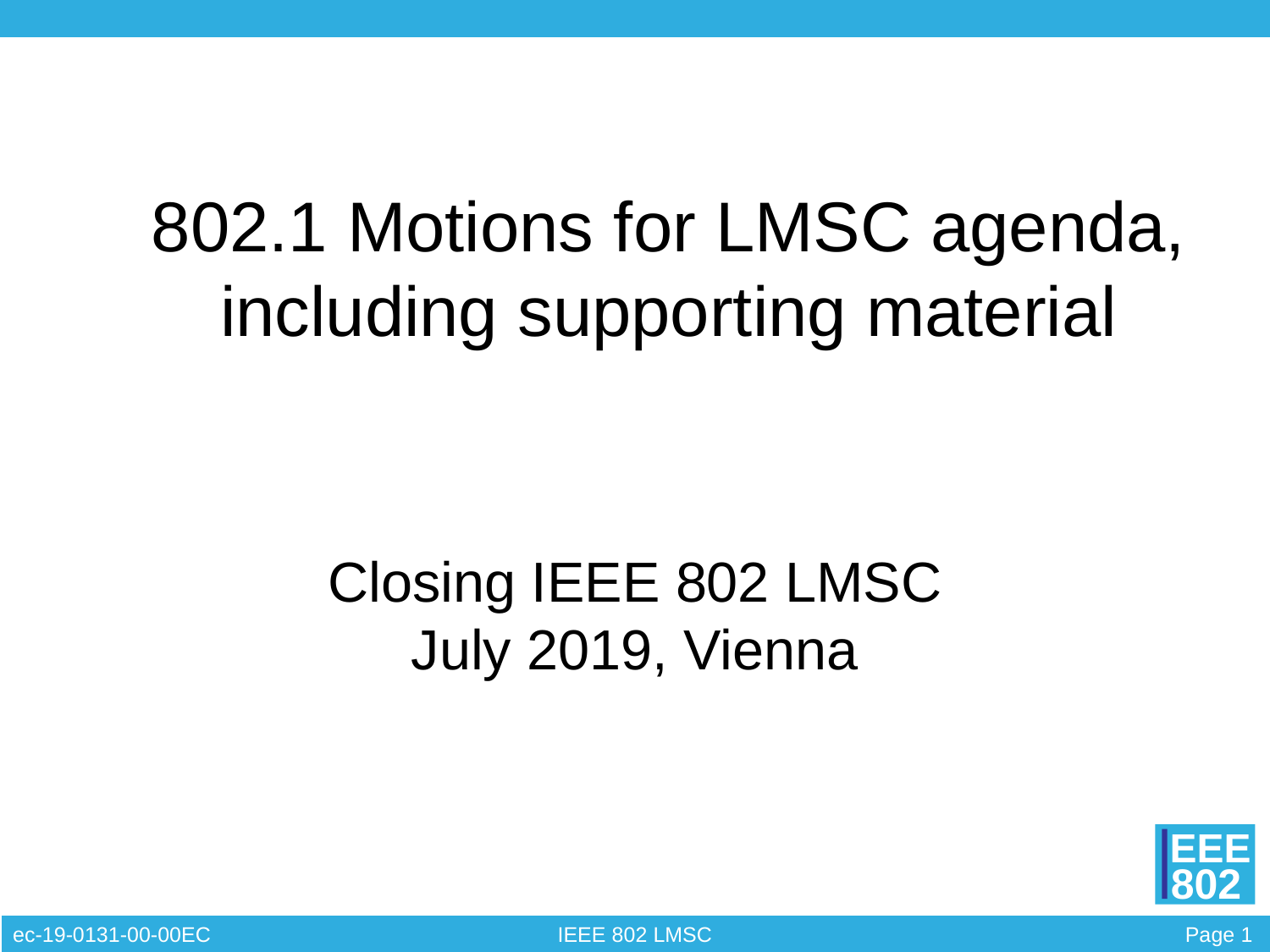

# 802.1 Motions for LMSC agenda, including supporting material
Closing IEEE 802 LMSC
July 2019, Vienna